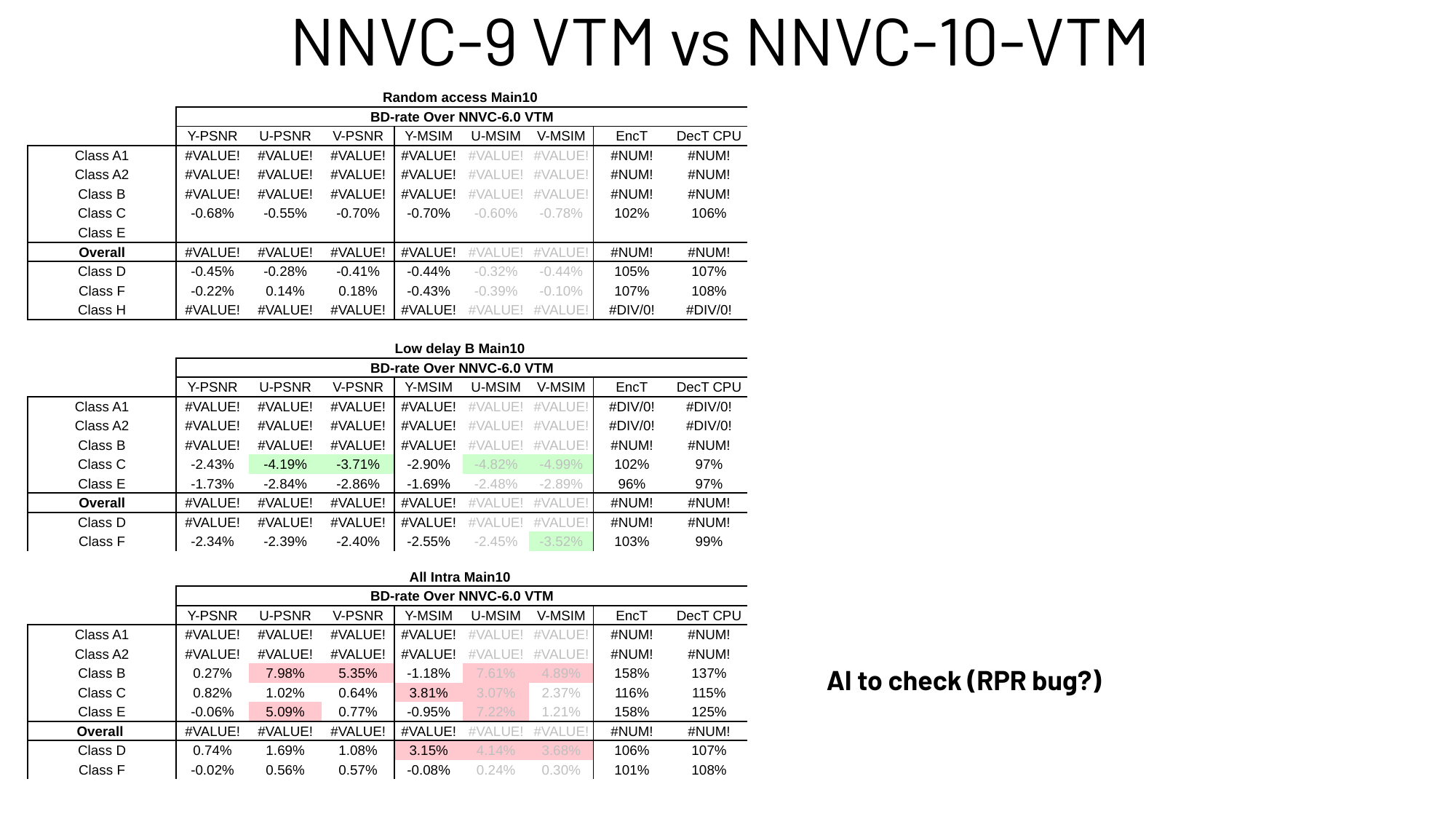

# NNVC-9 VTM vs NNVC-10-VTM
|  | Random access Main10 |  |  |  |  |  |  |  |
| --- | --- | --- | --- | --- | --- | --- | --- | --- |
|  | BD-rate Over NNVC-6.0 VTM |  |  |  |  |  |  |  |
|  | Y-PSNR | U-PSNR | V-PSNR | Y-MSIM | U-MSIM | V-MSIM | EncT | DecT CPU |
| Class A1 | #VALUE! | #VALUE! | #VALUE! | #VALUE! | #VALUE! | #VALUE! | #NUM! | #NUM! |
| Class A2 | #VALUE! | #VALUE! | #VALUE! | #VALUE! | #VALUE! | #VALUE! | #NUM! | #NUM! |
| Class B | #VALUE! | #VALUE! | #VALUE! | #VALUE! | #VALUE! | #VALUE! | #NUM! | #NUM! |
| Class C | -0.68% | -0.55% | -0.70% | -0.70% | -0.60% | -0.78% | 102% | 106% |
| Class E |  |  |  |  |  |  |  |  |
| Overall | #VALUE! | #VALUE! | #VALUE! | #VALUE! | #VALUE! | #VALUE! | #NUM! | #NUM! |
| Class D | -0.45% | -0.28% | -0.41% | -0.44% | -0.32% | -0.44% | 105% | 107% |
| Class F | -0.22% | 0.14% | 0.18% | -0.43% | -0.39% | -0.10% | 107% | 108% |
| Class H | #VALUE! | #VALUE! | #VALUE! | #VALUE! | #VALUE! | #VALUE! | #DIV/0! | #DIV/0! |
|  |  |  |  |  |  |  |  |  |
|  | Low delay B Main10 |  |  |  |  |  |  |  |
|  | BD-rate Over NNVC-6.0 VTM |  |  |  |  |  |  |  |
|  | Y-PSNR | U-PSNR | V-PSNR | Y-MSIM | U-MSIM | V-MSIM | EncT | DecT CPU |
| Class A1 | #VALUE! | #VALUE! | #VALUE! | #VALUE! | #VALUE! | #VALUE! | #DIV/0! | #DIV/0! |
| Class A2 | #VALUE! | #VALUE! | #VALUE! | #VALUE! | #VALUE! | #VALUE! | #DIV/0! | #DIV/0! |
| Class B | #VALUE! | #VALUE! | #VALUE! | #VALUE! | #VALUE! | #VALUE! | #NUM! | #NUM! |
| Class C | -2.43% | -4.19% | -3.71% | -2.90% | -4.82% | -4.99% | 102% | 97% |
| Class E | -1.73% | -2.84% | -2.86% | -1.69% | -2.48% | -2.89% | 96% | 97% |
| Overall | #VALUE! | #VALUE! | #VALUE! | #VALUE! | #VALUE! | #VALUE! | #NUM! | #NUM! |
| Class D | #VALUE! | #VALUE! | #VALUE! | #VALUE! | #VALUE! | #VALUE! | #NUM! | #NUM! |
| Class F | -2.34% | -2.39% | -2.40% | -2.55% | -2.45% | -3.52% | 103% | 99% |
|  | All Intra Main10 |  |  |  |  |  |  |  |
| --- | --- | --- | --- | --- | --- | --- | --- | --- |
|  | BD-rate Over NNVC-6.0 VTM |  |  |  |  |  |  |  |
|  | Y-PSNR | U-PSNR | V-PSNR | Y-MSIM | U-MSIM | V-MSIM | EncT | DecT CPU |
| Class A1 | #VALUE! | #VALUE! | #VALUE! | #VALUE! | #VALUE! | #VALUE! | #NUM! | #NUM! |
| Class A2 | #VALUE! | #VALUE! | #VALUE! | #VALUE! | #VALUE! | #VALUE! | #NUM! | #NUM! |
| Class B | 0.27% | 7.98% | 5.35% | -1.18% | 7.61% | 4.89% | 158% | 137% |
| Class C | 0.82% | 1.02% | 0.64% | 3.81% | 3.07% | 2.37% | 116% | 115% |
| Class E | -0.06% | 5.09% | 0.77% | -0.95% | 7.22% | 1.21% | 158% | 125% |
| Overall | #VALUE! | #VALUE! | #VALUE! | #VALUE! | #VALUE! | #VALUE! | #NUM! | #NUM! |
| Class D | 0.74% | 1.69% | 1.08% | 3.15% | 4.14% | 3.68% | 106% | 107% |
| Class F | -0.02% | 0.56% | 0.57% | -0.08% | 0.24% | 0.30% | 101% | 108% |
AI to check (RPR bug?)